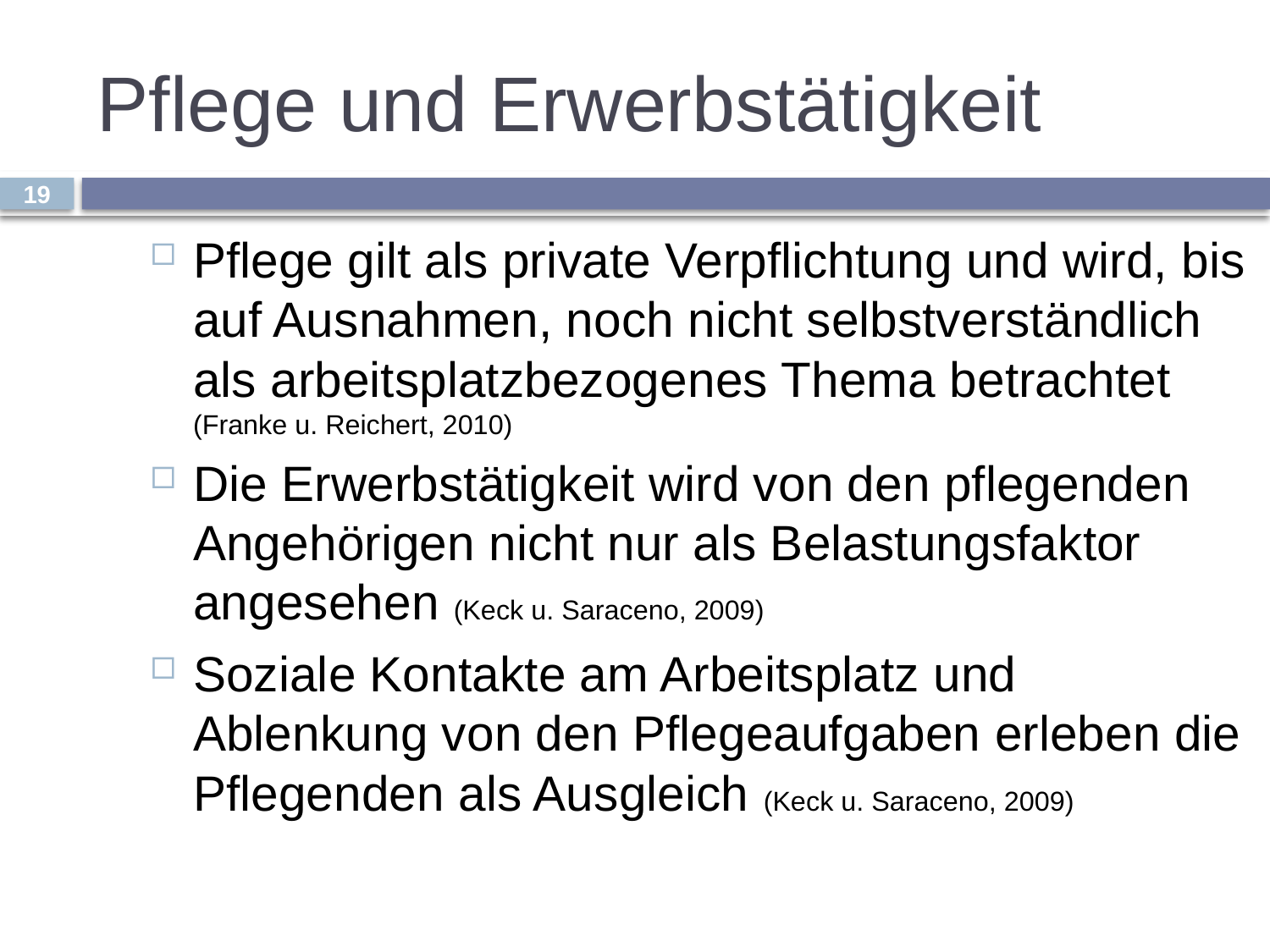

# Pflege und Erwerbstätigkeit
19
Pflege gilt als private Verpflichtung und wird, bis auf Ausnahmen, noch nicht selbstverständlich als arbeitsplatzbezogenes Thema betrachtet (Franke u. Reichert, 2010)
Die Erwerbstätigkeit wird von den pflegenden Angehörigen nicht nur als Belastungsfaktor angesehen (Keck u. Saraceno, 2009)
Soziale Kontakte am Arbeitsplatz und Ablenkung von den Pflegeaufgaben erleben die Pflegenden als Ausgleich (Keck u. Saraceno, 2009)